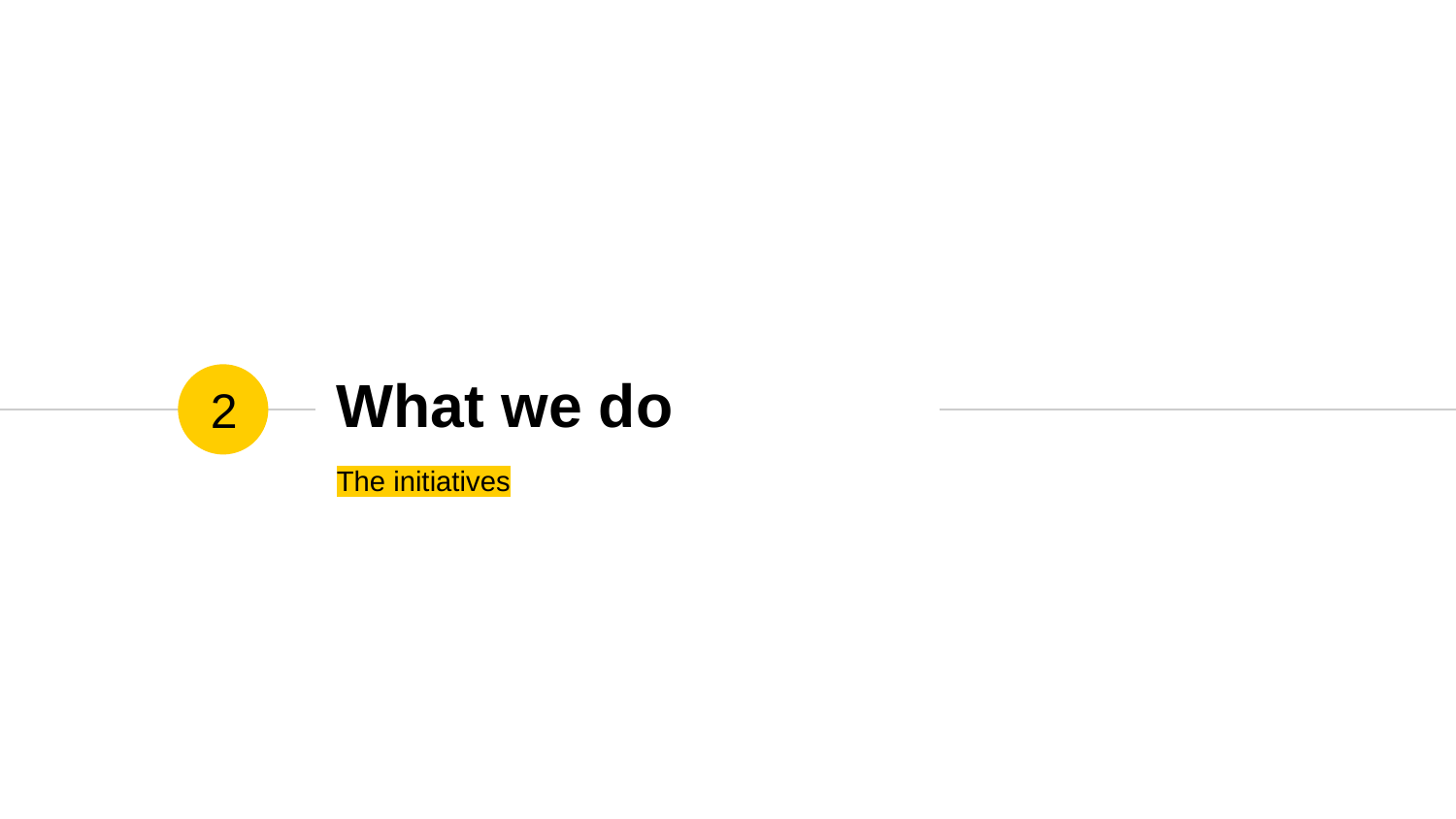

# What we do
2
The initiatives